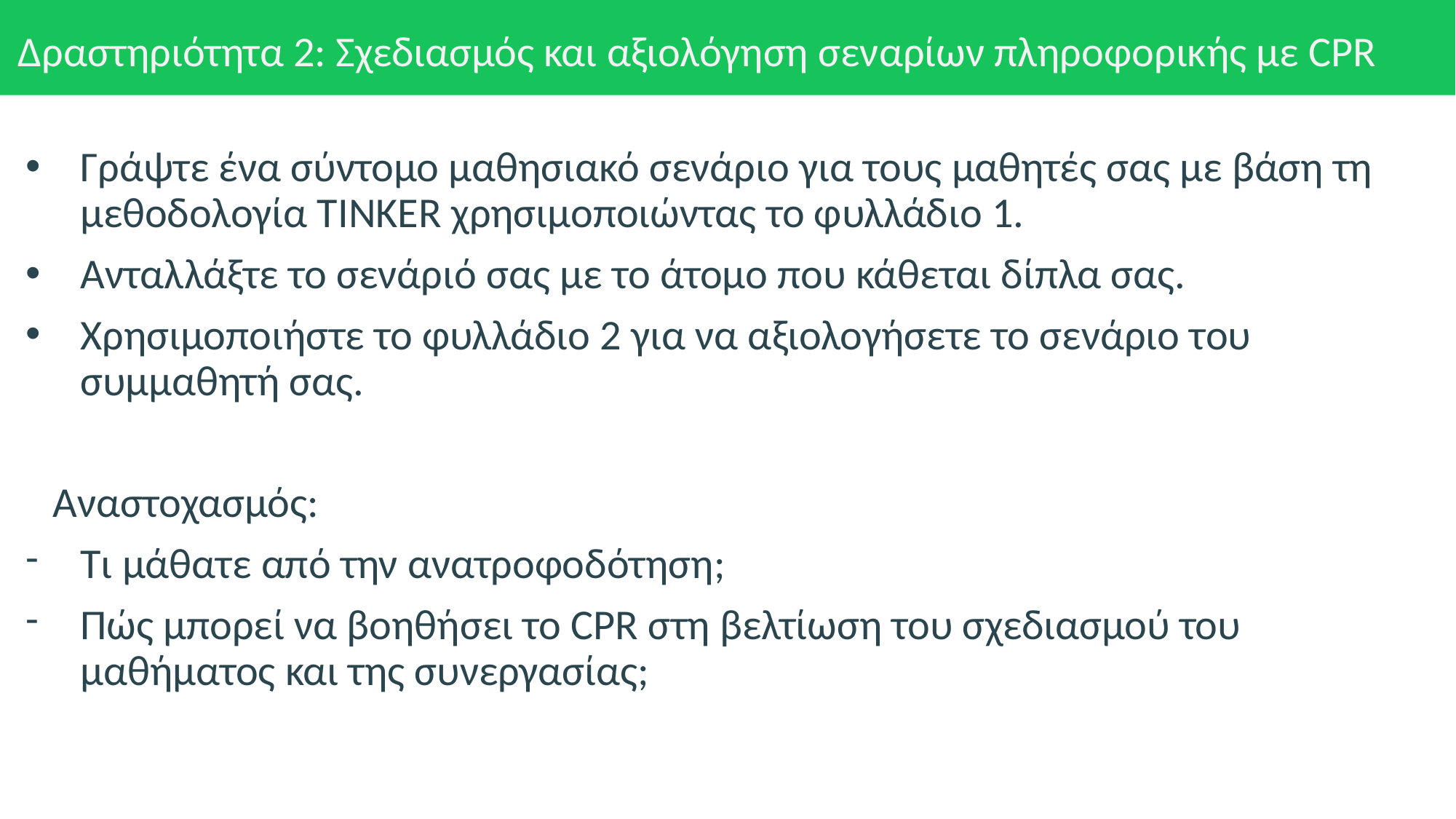

# Δραστηριότητα 2: Σχεδιασμός και αξιολόγηση σεναρίων πληροφορικής με CPR
Γράψτε ένα σύντομο μαθησιακό σενάριο για τους μαθητές σας με βάση τη μεθοδολογία TINKER χρησιμοποιώντας το φυλλάδιο 1.
Ανταλλάξτε το σενάριό σας με το άτομο που κάθεται δίπλα σας.
Χρησιμοποιήστε το φυλλάδιο 2 για να αξιολογήσετε το σενάριο του συμμαθητή σας.

Αναστοχασμός:
Τι μάθατε από την ανατροφοδότηση;
Πώς μπορεί να βοηθήσει το CPR στη βελτίωση του σχεδιασμού του μαθήματος και της συνεργασίας;